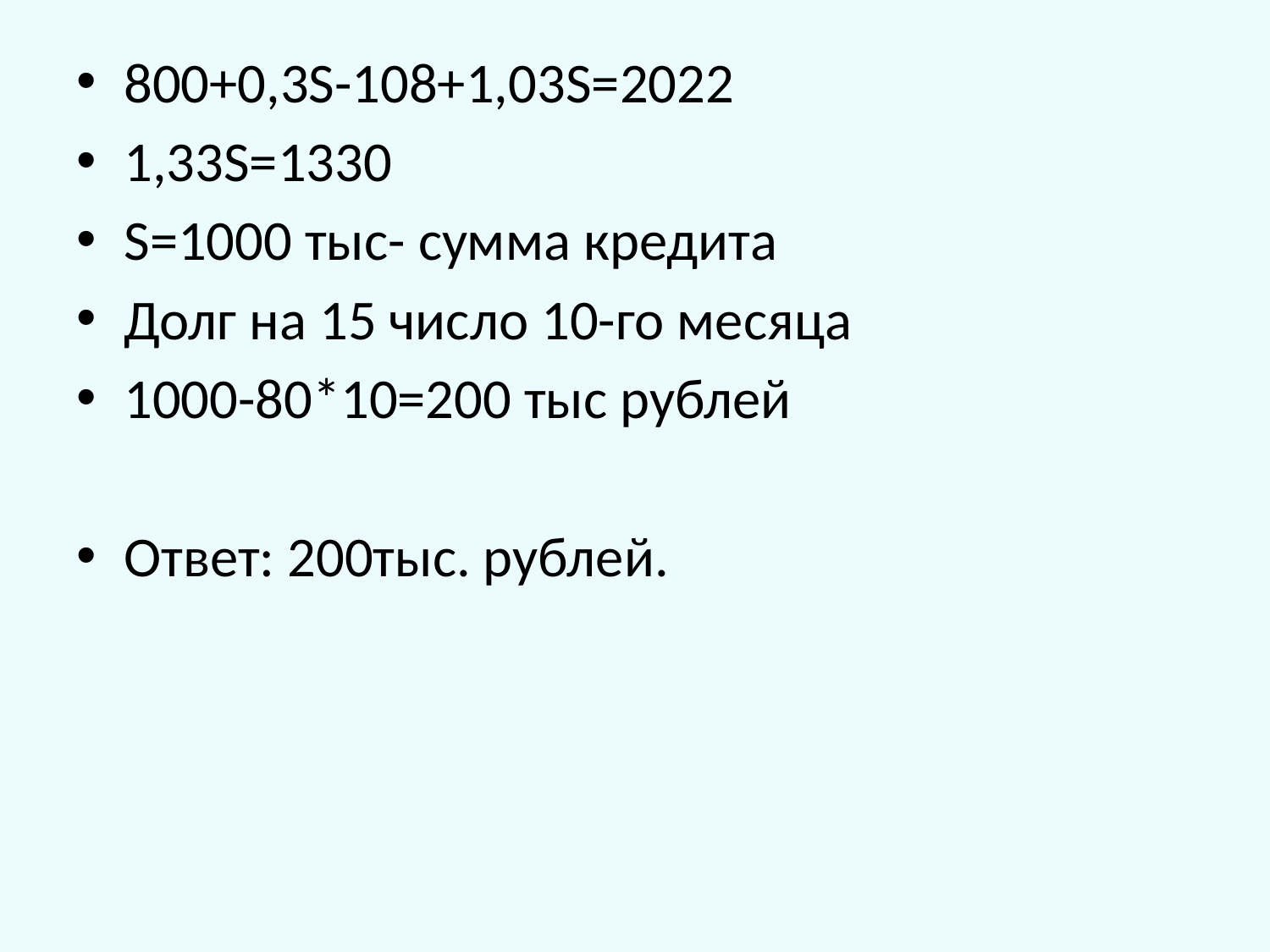

800+0,3S-108+1,03S=2022
1,33S=1330
S=1000 тыс- сумма кредита
Долг на 15 число 10-го месяца
1000-80*10=200 тыс рублей

Ответ: 200тыс. рублей.